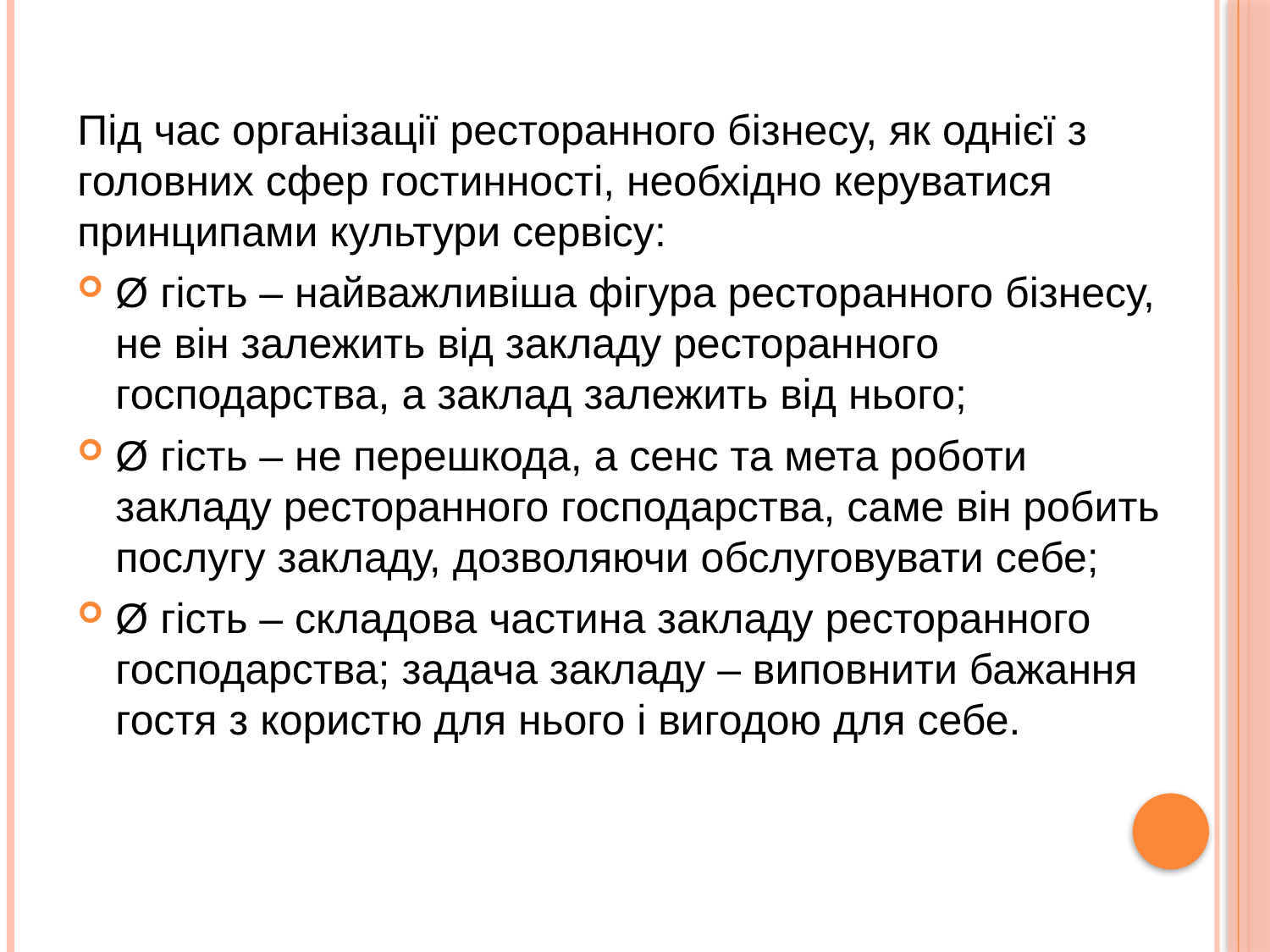

Під час організації ресторанного бізнесу, як однієї з головних сфер гостинності, необхідно керуватися принципами культури сервісу:
Ø гість – найважливіша фігура ресторанного бізнесу, не він залежить від закладу ресторанного господарства, а заклад залежить від нього;
Ø гість – не перешкода, а сенс та мета роботи закладу ресторанного господарства, саме він робить послугу закладу, дозволяючи обслуговувати себе;
Ø гість – складова частина закладу ресторанного господарства; задача закладу – виповнити бажання гостя з користю для нього і вигодою для себе.